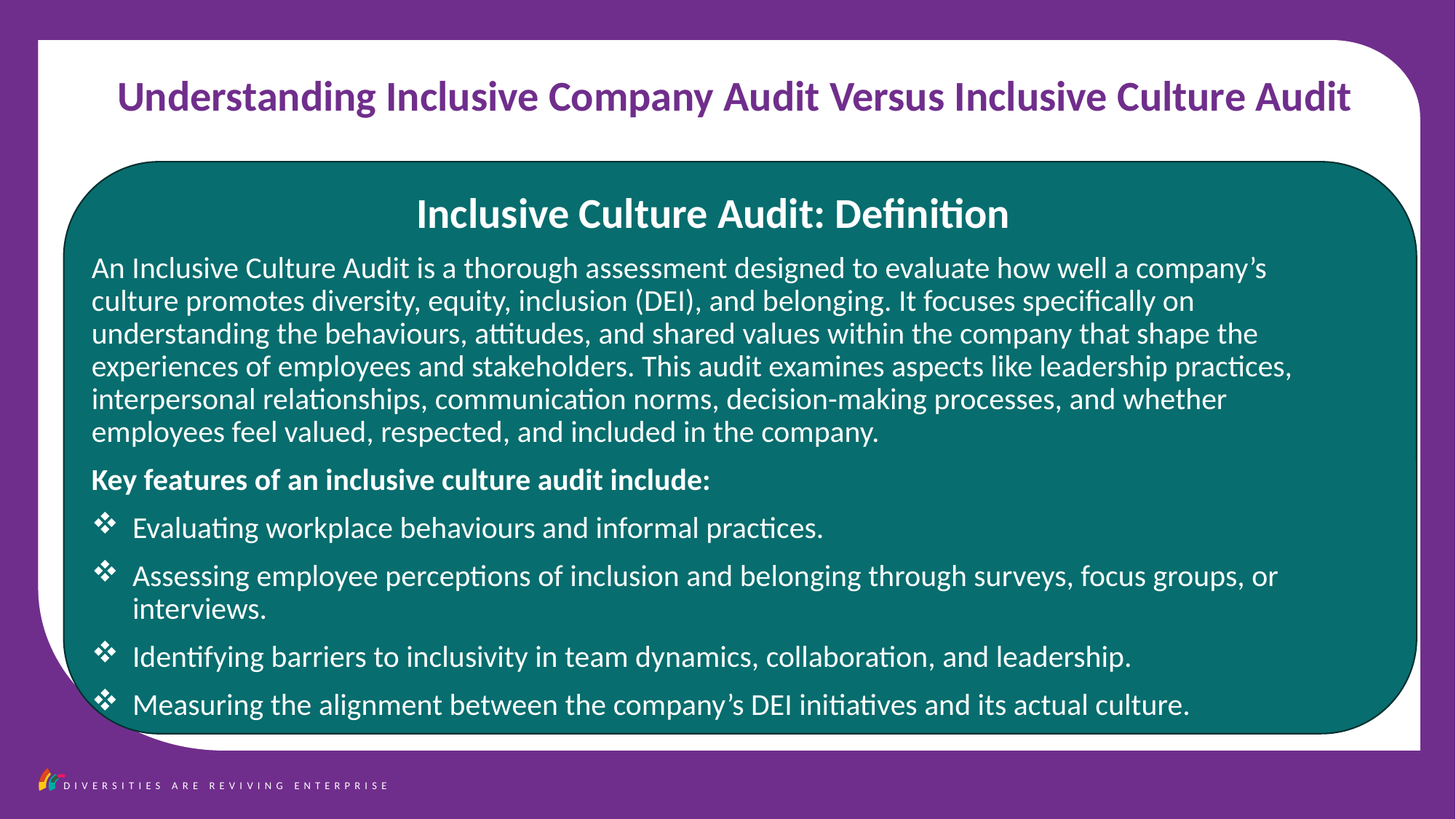

Understanding Inclusive Company Audit Versus Inclusive Culture Audit

Inclusive Culture Audit: Definition
An Inclusive Culture Audit is a thorough assessment designed to evaluate how well a company’s culture promotes diversity, equity, inclusion (DEI), and belonging. It focuses specifically on understanding the behaviours, attitudes, and shared values within the company that shape the experiences of employees and stakeholders. This audit examines aspects like leadership practices, interpersonal relationships, communication norms, decision-making processes, and whether employees feel valued, respected, and included in the company.
Key features of an inclusive culture audit include:
Evaluating workplace behaviours and informal practices.
Assessing employee perceptions of inclusion and belonging through surveys, focus groups, or interviews.
Identifying barriers to inclusivity in team dynamics, collaboration, and leadership.
Measuring the alignment between the company’s DEI initiatives and its actual culture.